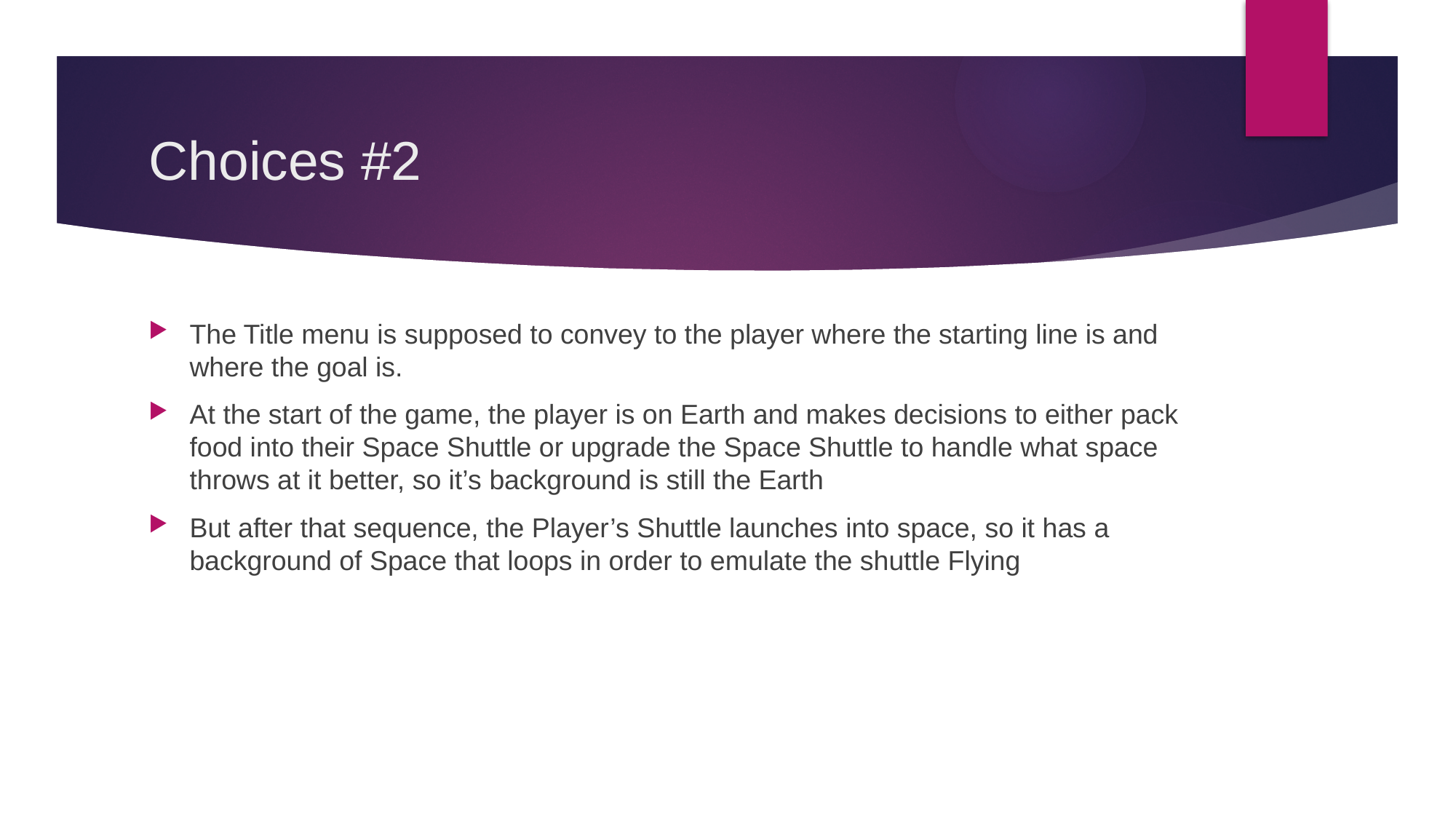

# Choices #2
The Title menu is supposed to convey to the player where the starting line is and where the goal is.
At the start of the game, the player is on Earth and makes decisions to either pack food into their Space Shuttle or upgrade the Space Shuttle to handle what space throws at it better, so it’s background is still the Earth
But after that sequence, the Player’s Shuttle launches into space, so it has a background of Space that loops in order to emulate the shuttle Flying